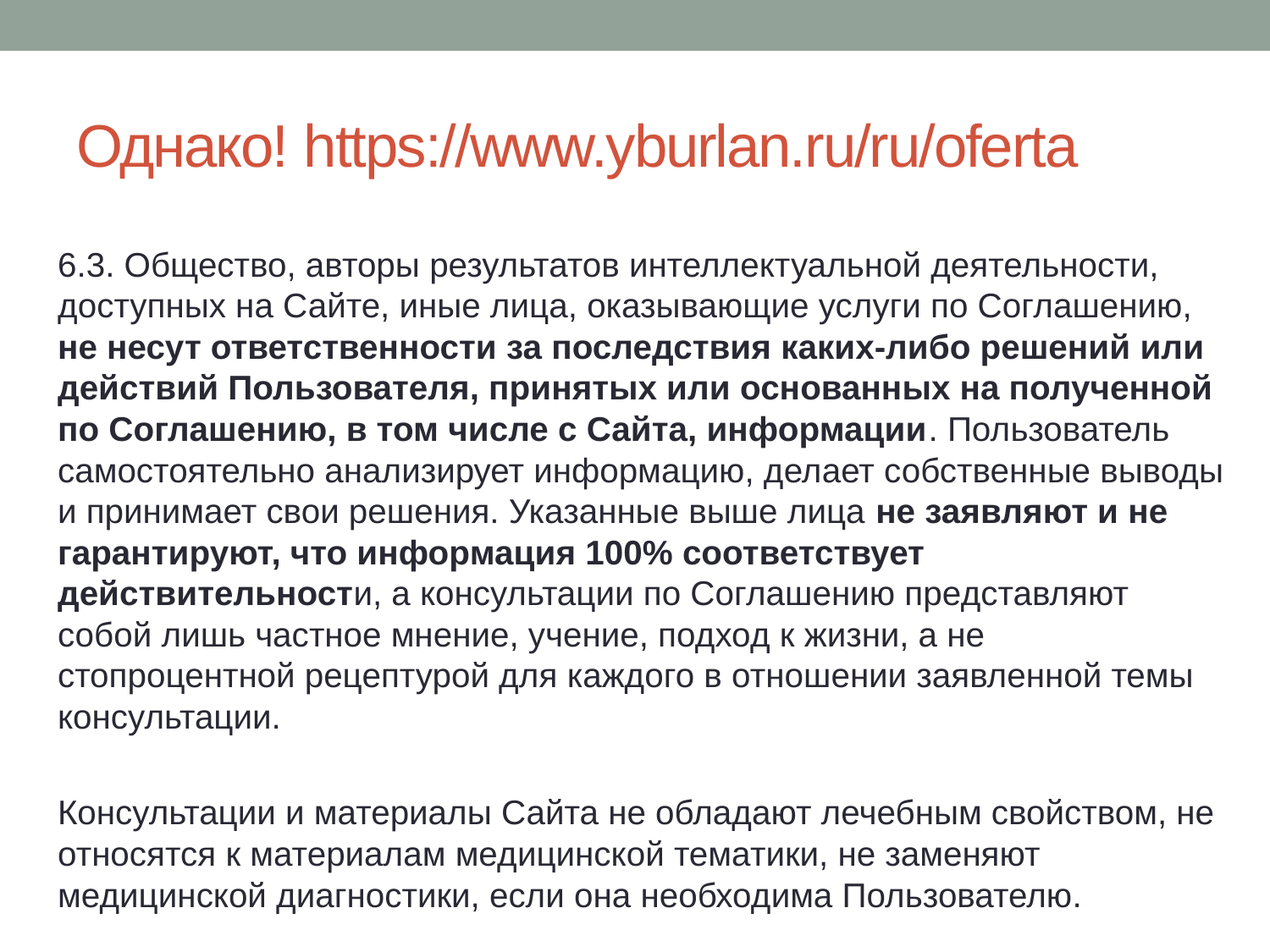

# Однако! https://www.yburlan.ru/ru/oferta
6.3. Общество, авторы результатов интеллектуальной деятельности, доступных на Сайте, иные лица, оказывающие услуги по Соглашению, не несут ответственности за последствия каких-либо решений или действий Пользователя, принятых или основанных на полученной по Соглашению, в том числе с Сайта, информации. Пользователь самостоятельно анализирует информацию, делает собственные выводы и принимает свои решения. Указанные выше лица не заявляют и не гарантируют, что информация 100% соответствует действительности, а консультации по Соглашению представляют собой лишь частное мнение, учение, подход к жизни, а не стопроцентной рецептурой для каждого в отношении заявленной темы консультации.

Консультации и материалы Сайта не обладают лечебным свойством, не относятся к материалам медицинской тематики, не заменяют медицинской диагностики, если она необходима Пользователю.